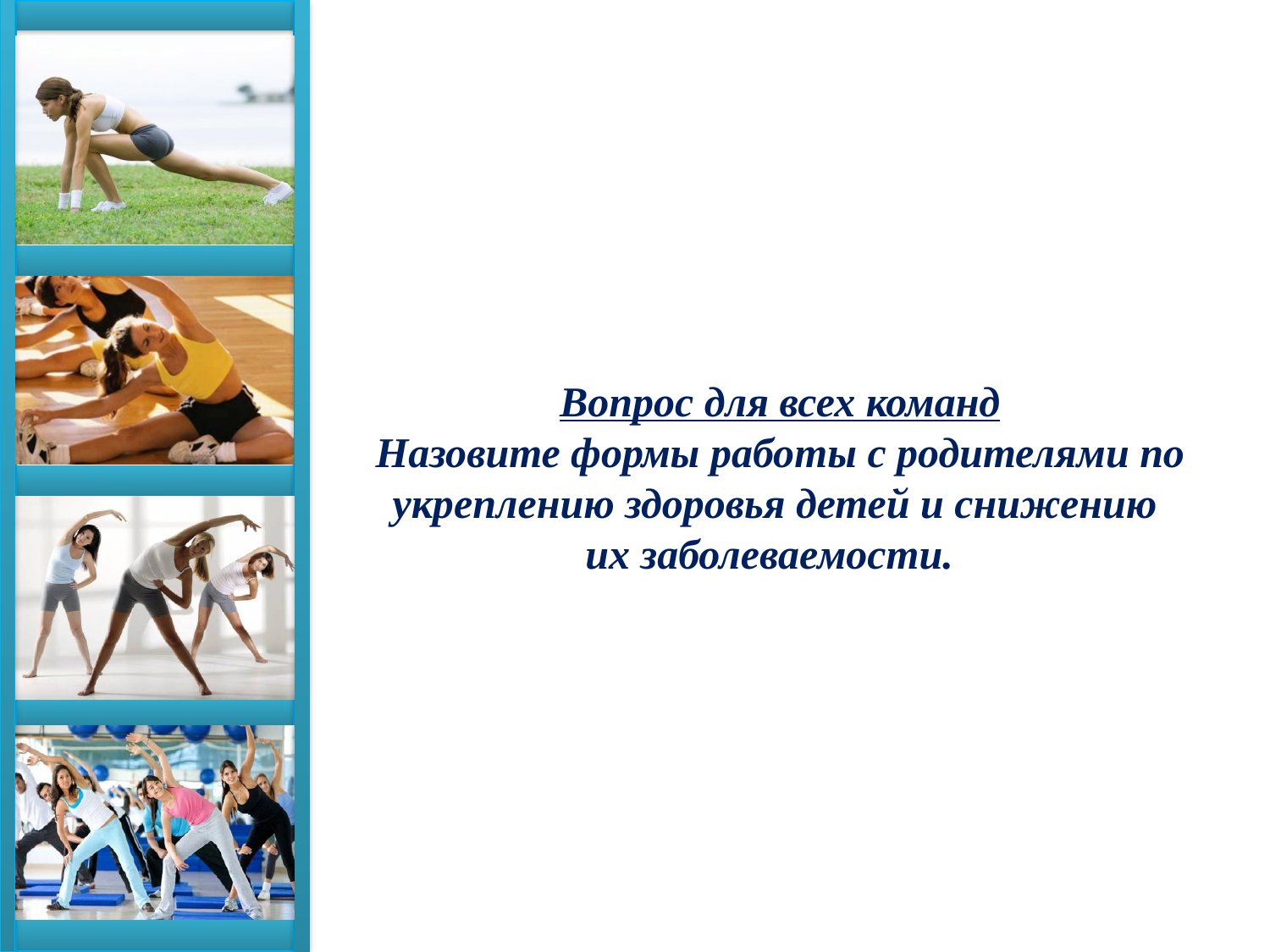

Вопрос для всех команд
Назовите формы работы с родителями по укреплению здоровья детей и снижению
их заболеваемости.